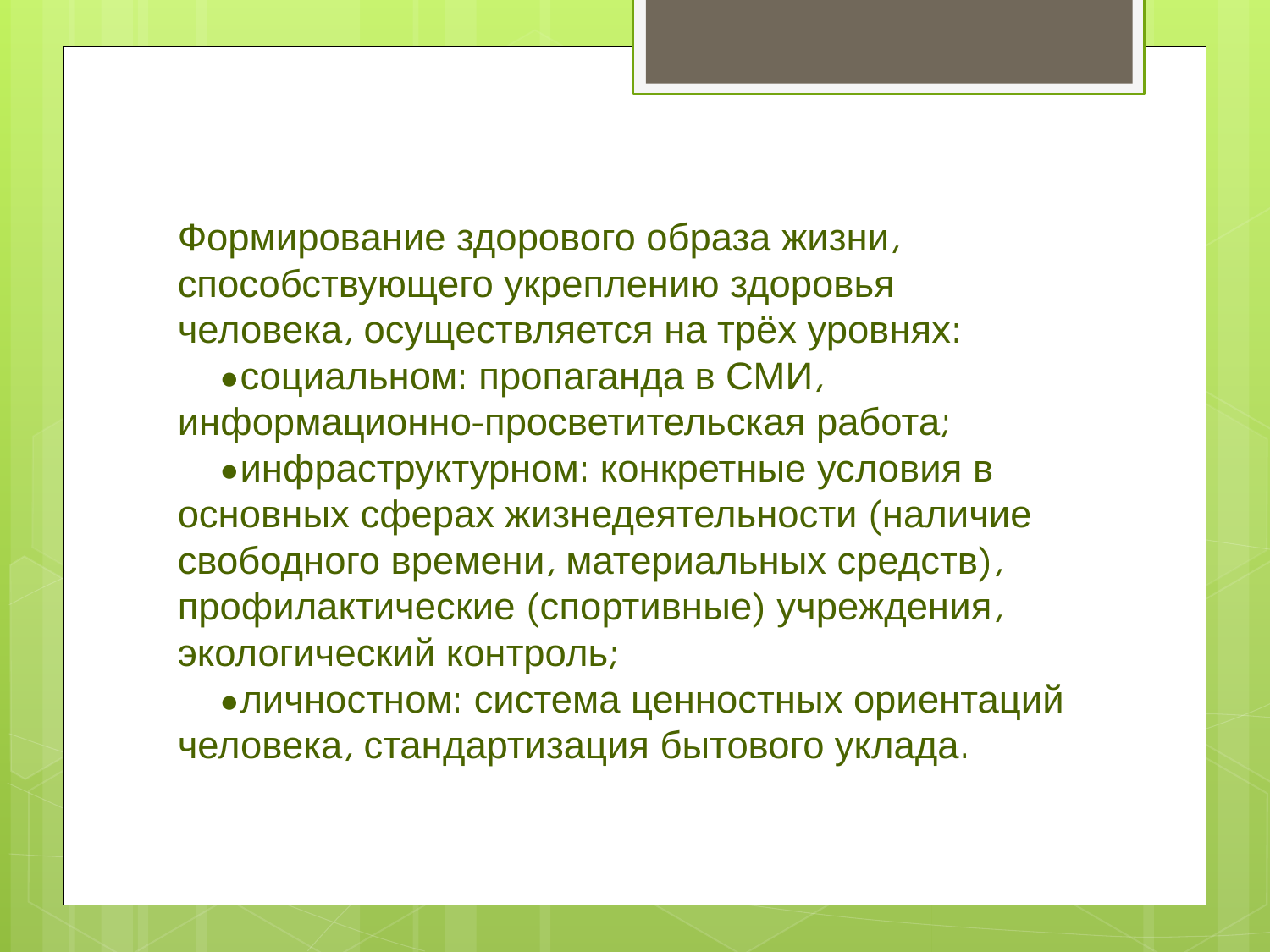

Формирование здорового образа жизни, способствующего укреплению здоровья человека, осуществляется на трёх уровнях:
    •социальном: пропаганда в СМИ, информационно-просветительская работа;
    •инфраструктурном: конкретные условия в основных сферах жизнедеятельности (наличие свободного времени, материальных средств), профилактические (спортивные) учреждения, экологический контроль;
    •личностном: система ценностных ориентаций человека, стандартизация бытового уклада.